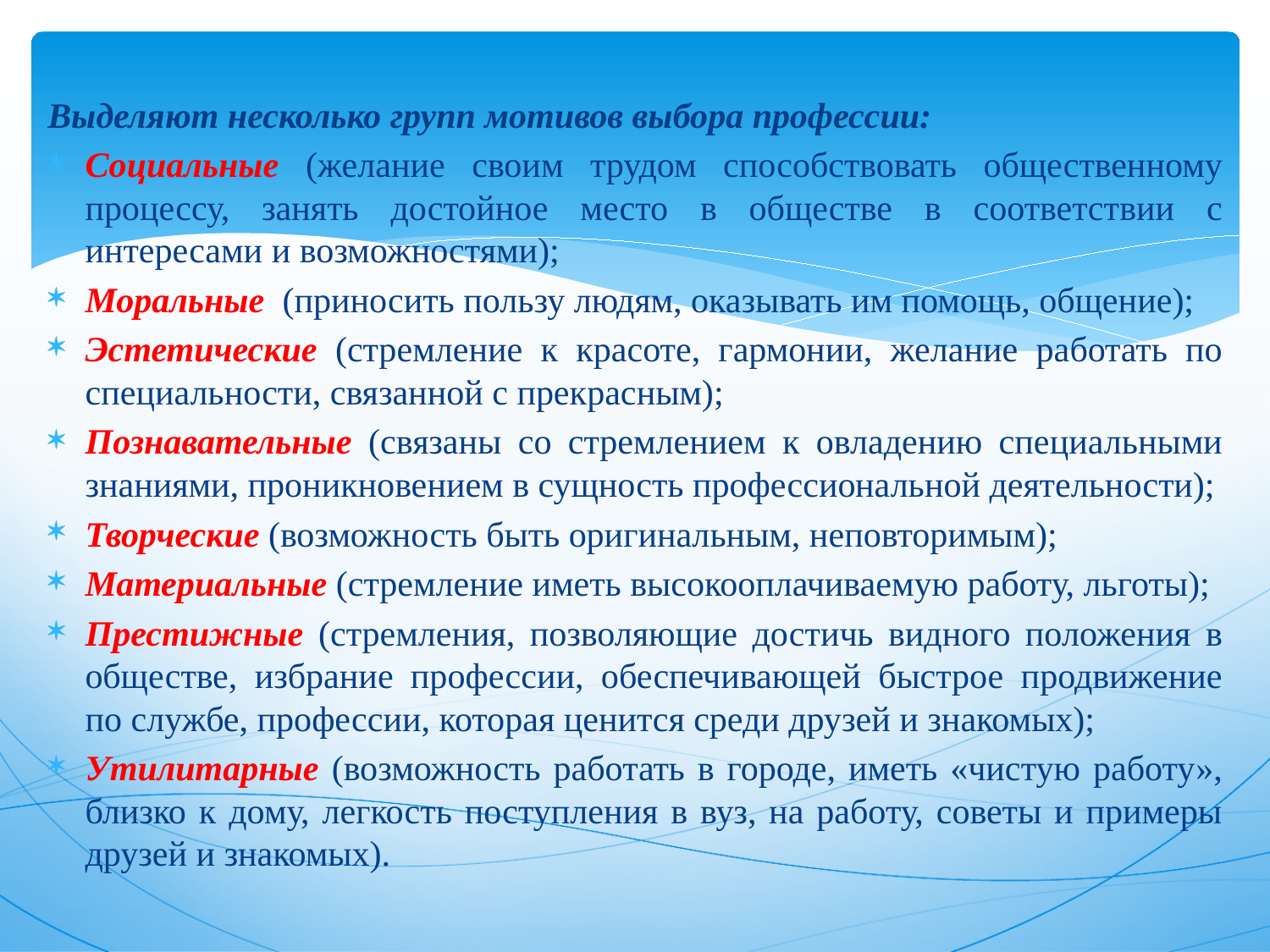

Выделяют несколько групп мотивов выбора профессии:
Социальные (желание своим трудом способствовать общест­венному процессу, занять достойное место в обществе в соответст­вии с интересами и возможностями);
Моральные  (приносить пользу людям, оказывать им помощь, общение);
Эстетические (стремление к красоте, гармонии, желание ра­ботать по специальности, связанной с прекрасным);
Познавательные (связаны со стремлением к овладению спе­циальными знаниями, проникновением в сущность профессио­нальной деятельности);
Творческие (возможность быть оригинальным, неповтори­мым);
Материальные (стремление иметь высокооплачиваемую ра­боту, льготы);
Престижные (стремления, позволяющие достичь видного положения в обществе, избрание профессии, обеспечивающей бы­строе продвижение по службе, профессии, которая ценится среди друзей и знакомых);
Утилитарные (возможность работать в городе, иметь «чис­тую работу», близко к дому, легкость поступления в вуз, на работу, советы и примеры друзей и знакомых).